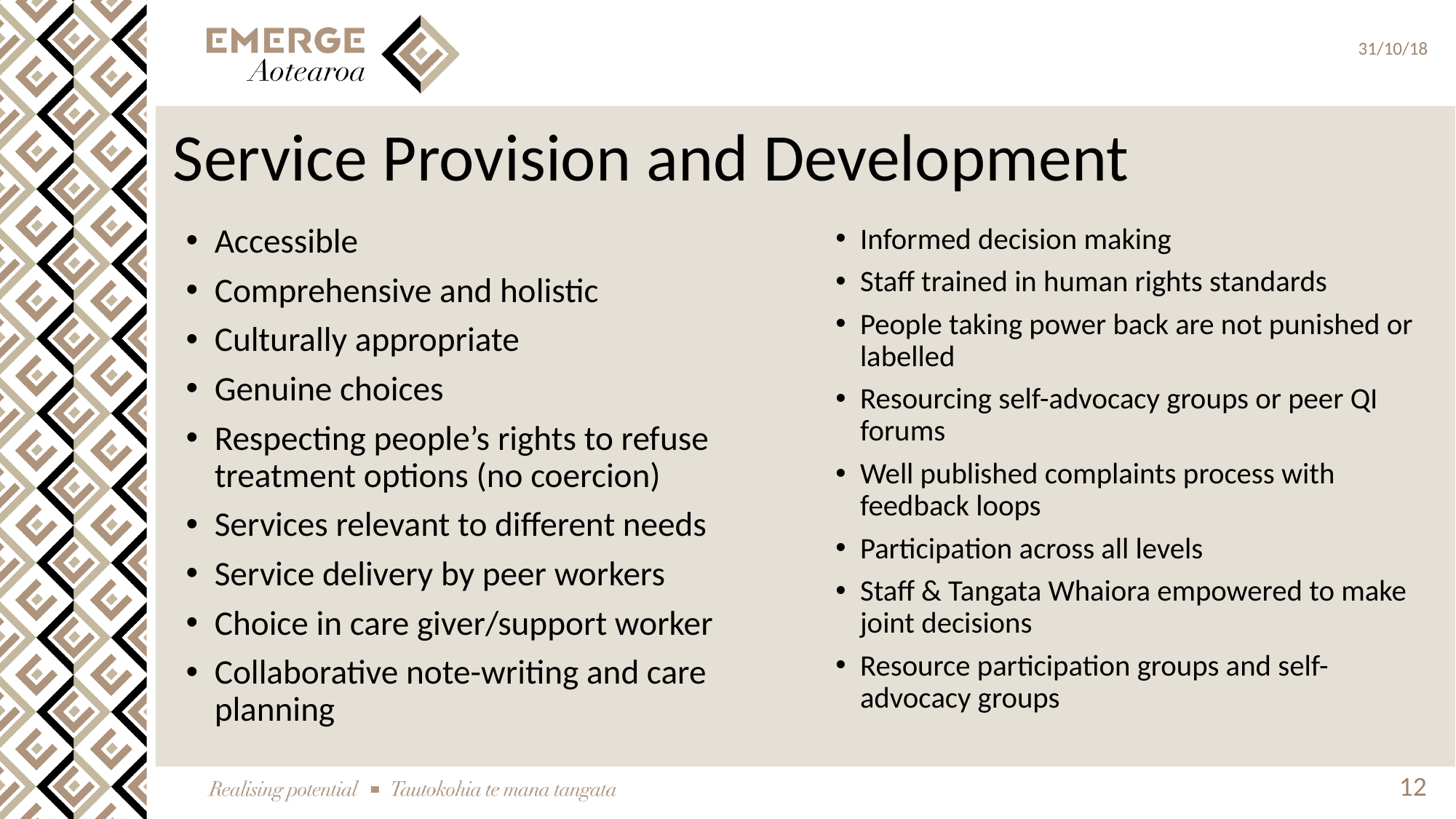

# Service Provision and Development
Accessible
Comprehensive and holistic
Culturally appropriate
Genuine choices
Respecting people’s rights to refuse treatment options (no coercion)
Services relevant to different needs
Service delivery by peer workers
Choice in care giver/support worker
Collaborative note-writing and care planning

Informed decision making
Staff trained in human rights standards
People taking power back are not punished or labelled
Resourcing self-advocacy groups or peer QI forums
Well published complaints process with feedback loops
Participation across all levels
Staff & Tangata Whaiora empowered to make joint decisions
Resource participation groups and self-advocacy groups